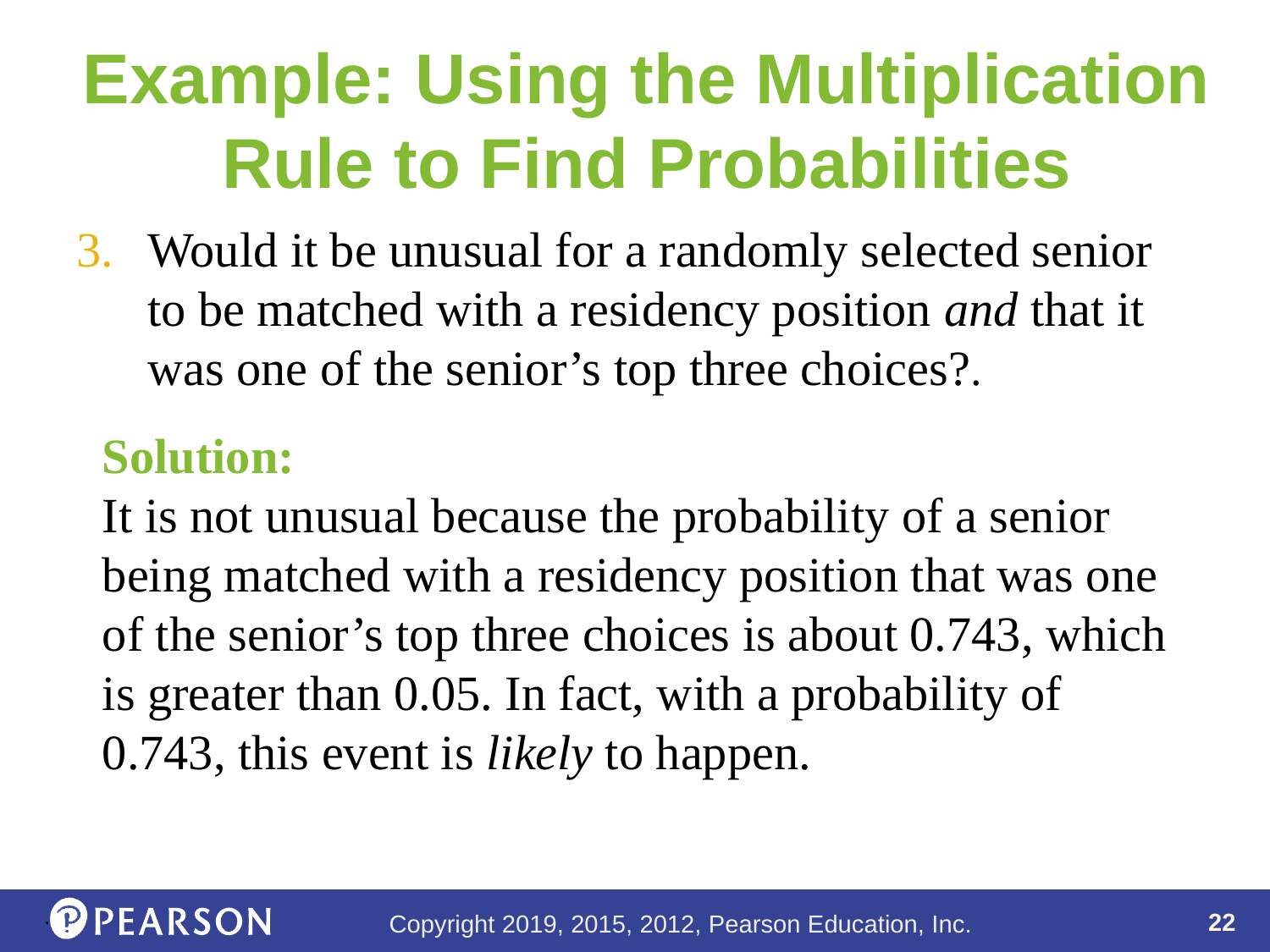

# Example: Using the Multiplication Rule to Find Probabilities
Would it be unusual for a randomly selected senior to be matched with a residency position and that it was one of the senior’s top three choices?.
Solution:
It is not unusual because the probability of a senior being matched with a residency position that was one of the senior’s top three choices is about 0.743, which is greater than 0.05. In fact, with a probability of 0.743, this event is likely to happen.
.